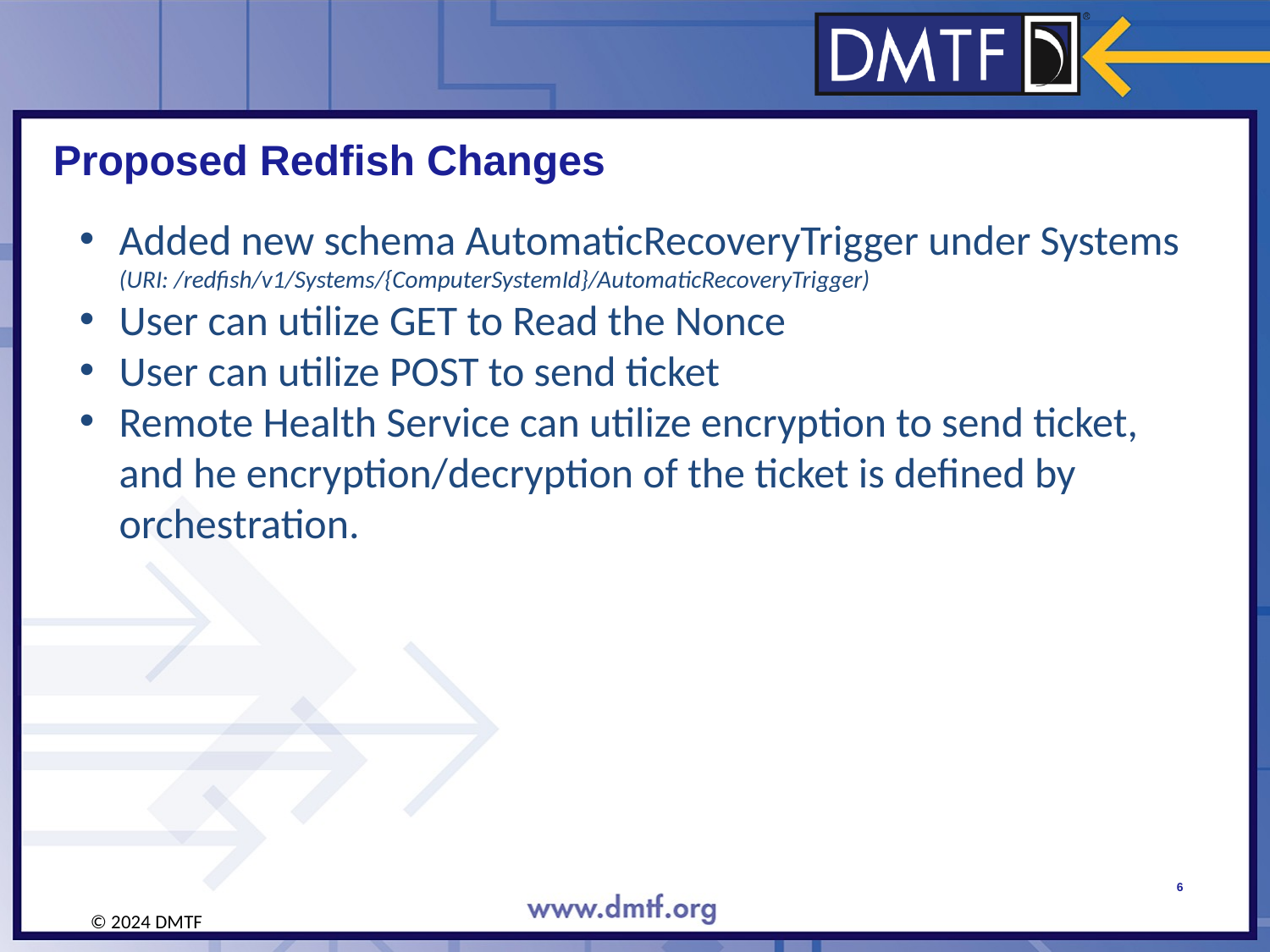

# Proposed Redfish Changes
Added new schema AutomaticRecoveryTrigger under Systems (URI: /redfish/v1/Systems/{ComputerSystemId}/AutomaticRecoveryTrigger)
User can utilize GET to Read the Nonce
User can utilize POST to send ticket
Remote Health Service can utilize encryption to send ticket, and he encryption/decryption of the ticket is defined by orchestration.

6
© 2024 DMTF